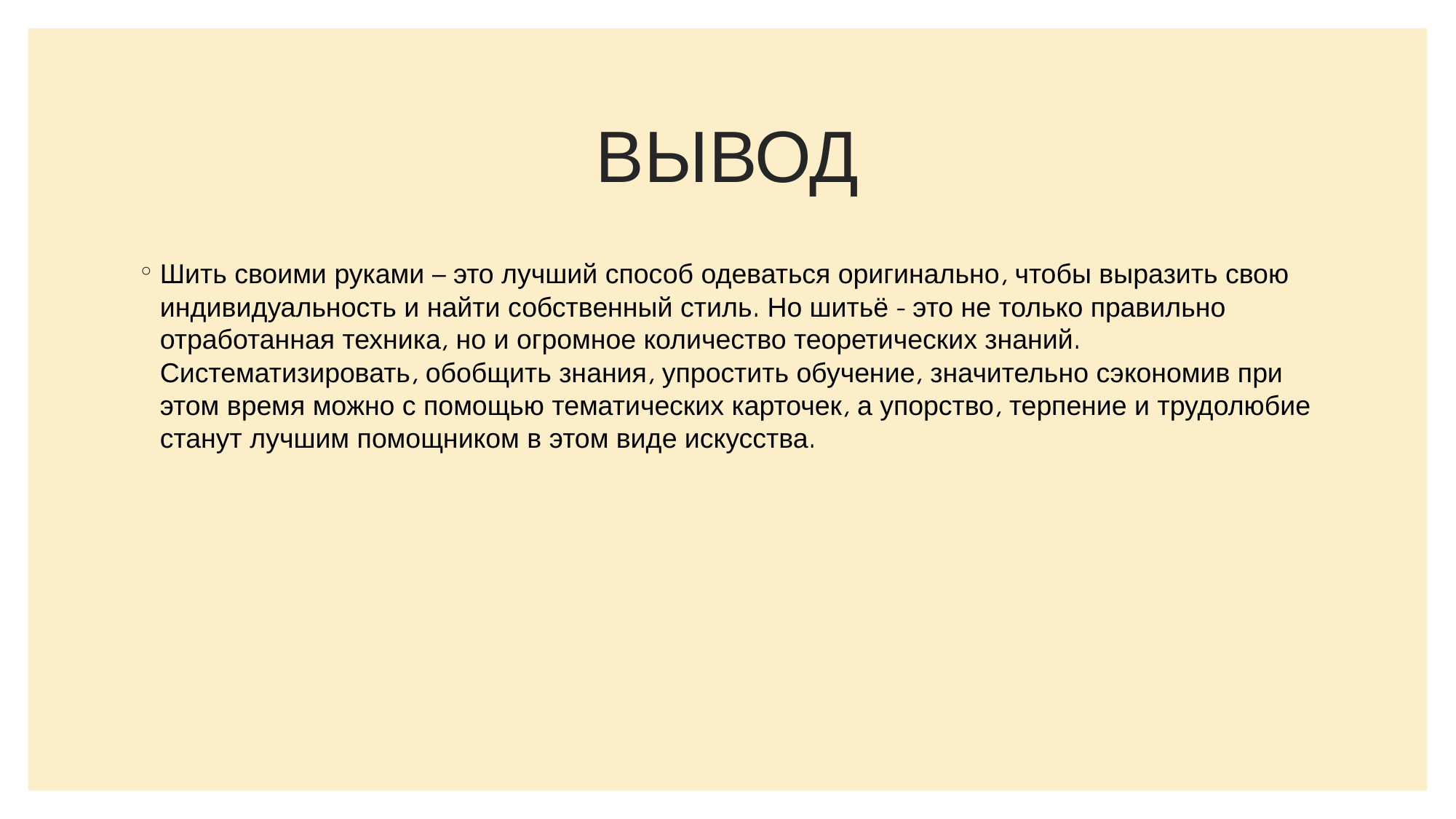

# ВЫВОД
Шить своими руками – это лучший способ одеваться оригинально, чтобы выразить свою индивидуальность и найти собственный стиль. Но шитьё - это не только правильно отработанная техника, но и огромное количество теоретических знаний. Систематизировать, обобщить знания, упростить обучение, значительно сэкономив при этом время можно с помощью тематических карточек, а упорство, терпение и трудолюбие станут лучшим помощником в этом виде искусства.